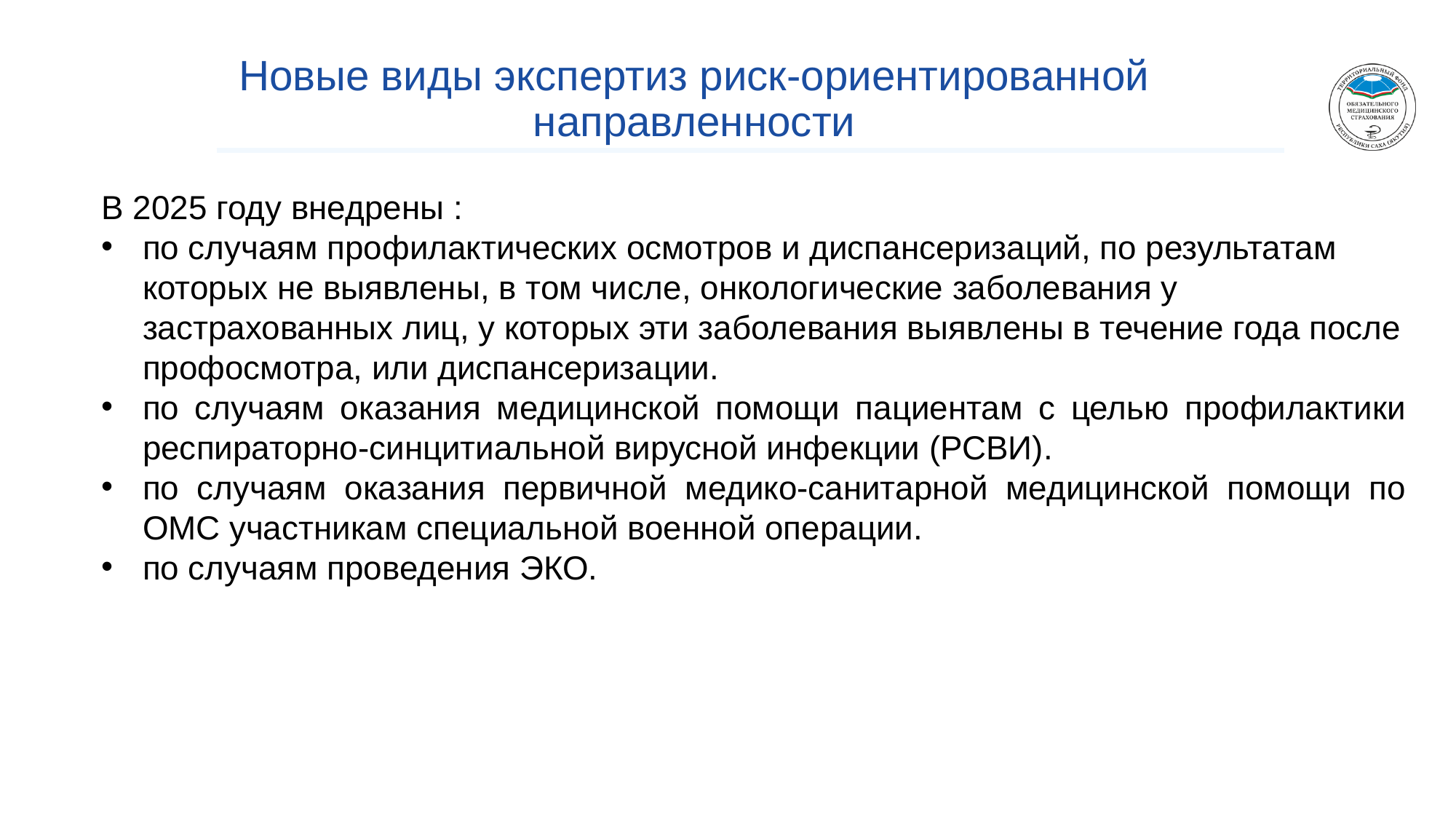

# Новые виды экспертиз риск-ориентированной направленности
В 2025 году внедрены :
по случаям профилактических осмотров и диспансеризаций, по результатам которых не выявлены, в том числе, онкологические заболевания у застрахованных лиц, у которых эти заболевания выявлены в течение года после профосмотра, или диспансеризации.
по случаям оказания медицинской помощи пациентам с целью профилактики респираторно-синцитиальной вирусной инфекции (РСВИ).
по случаям оказания первичной медико-санитарной медицинской помощи по ОМС участникам специальной военной операции.
по случаям проведения ЭКО.